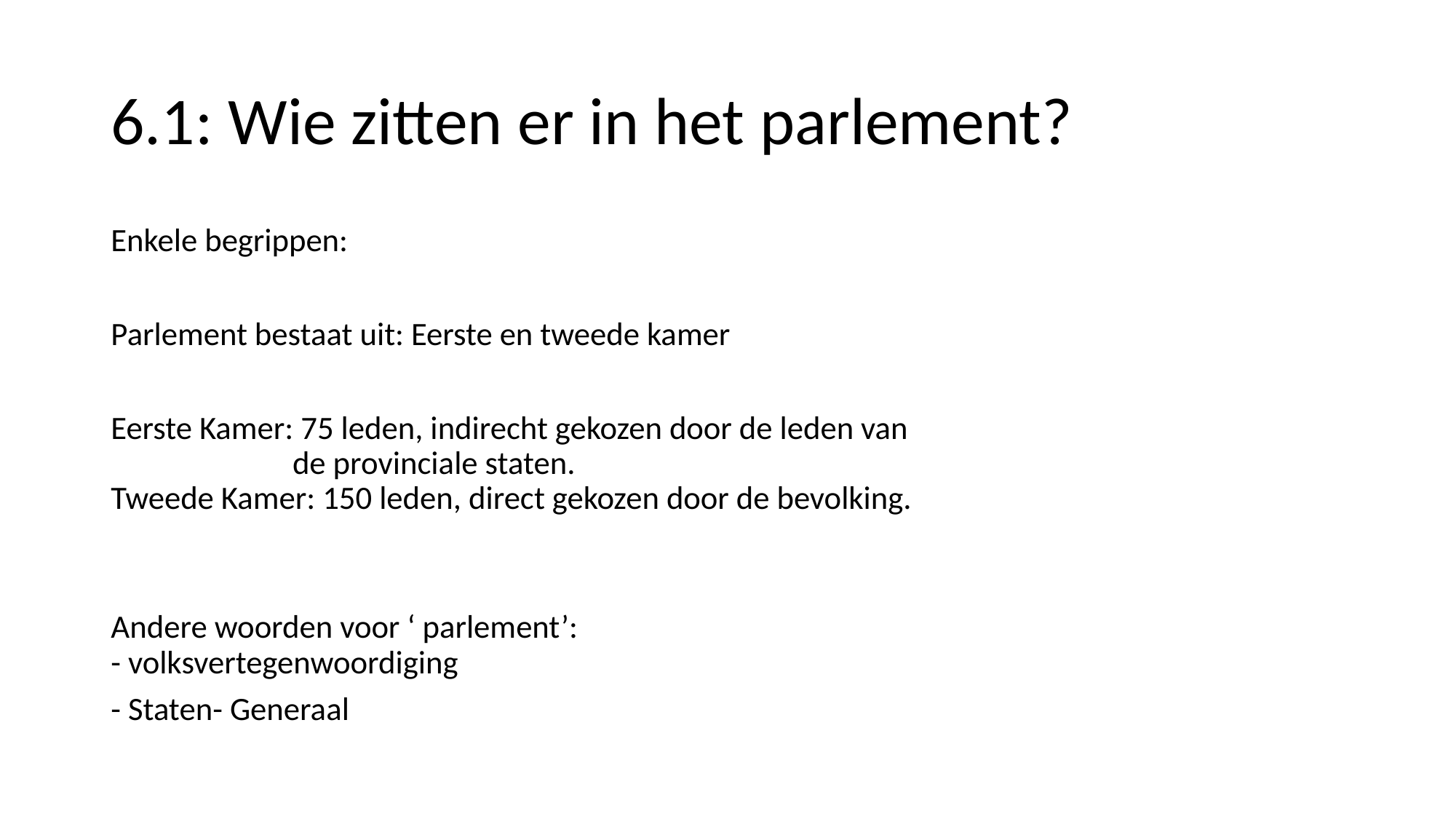

# 6.1: Wie zitten er in het parlement?
Enkele begrippen:

Parlement bestaat uit: Eerste en tweede kamer

Eerste Kamer: 75 leden, indirecht gekozen door de leden van
                         de provinciale staten.
Tweede Kamer: 150 leden, direct gekozen door de bevolking.

Andere woorden voor ‘ parlement’:
- volksvertegenwoordiging
- Staten- Generaal